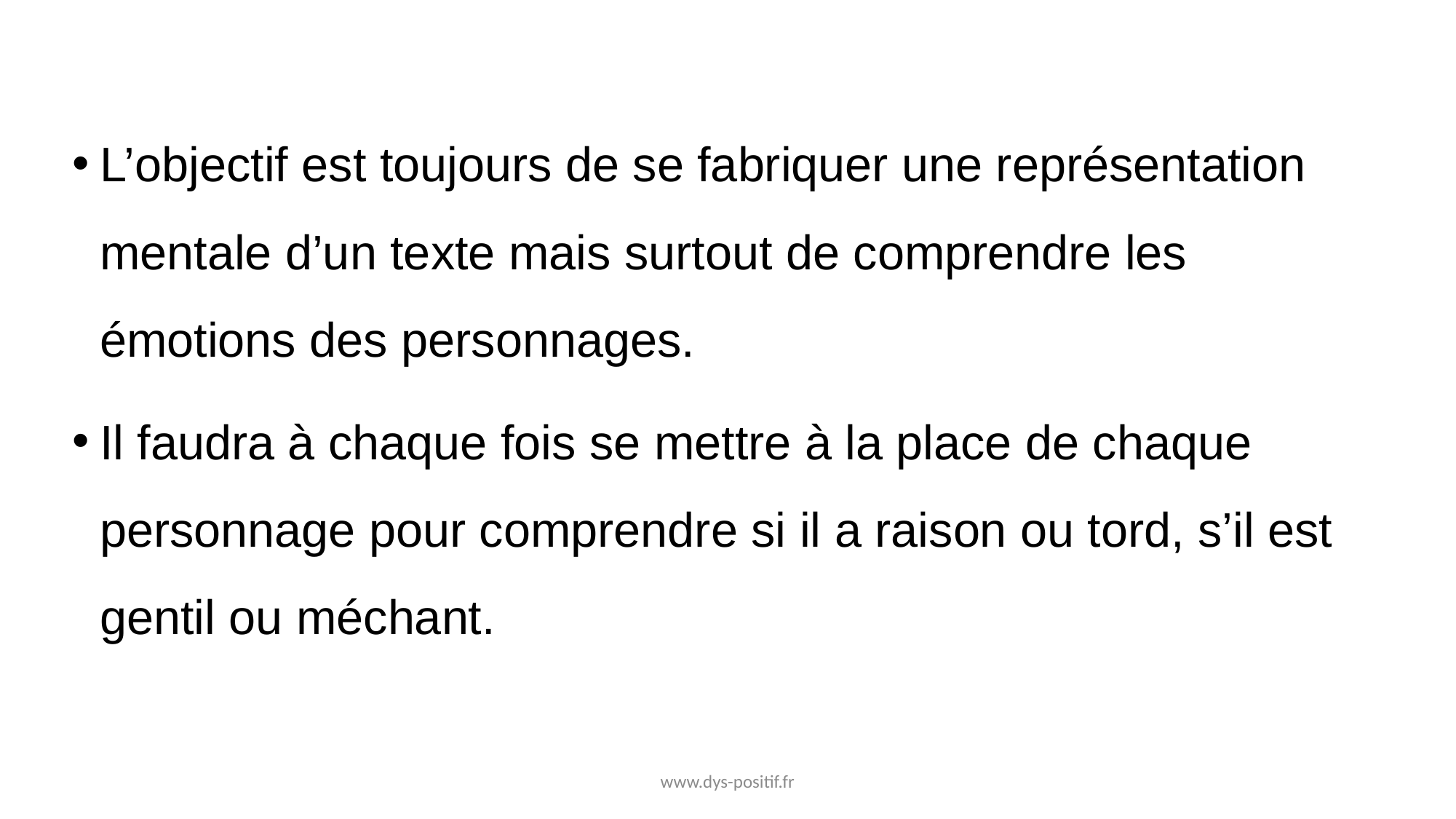

L’objectif est toujours de se fabriquer une représentation mentale d’un texte mais surtout de comprendre les émotions des personnages.
Il faudra à chaque fois se mettre à la place de chaque personnage pour comprendre si il a raison ou tord, s’il est gentil ou méchant.

www.dys-positif.fr